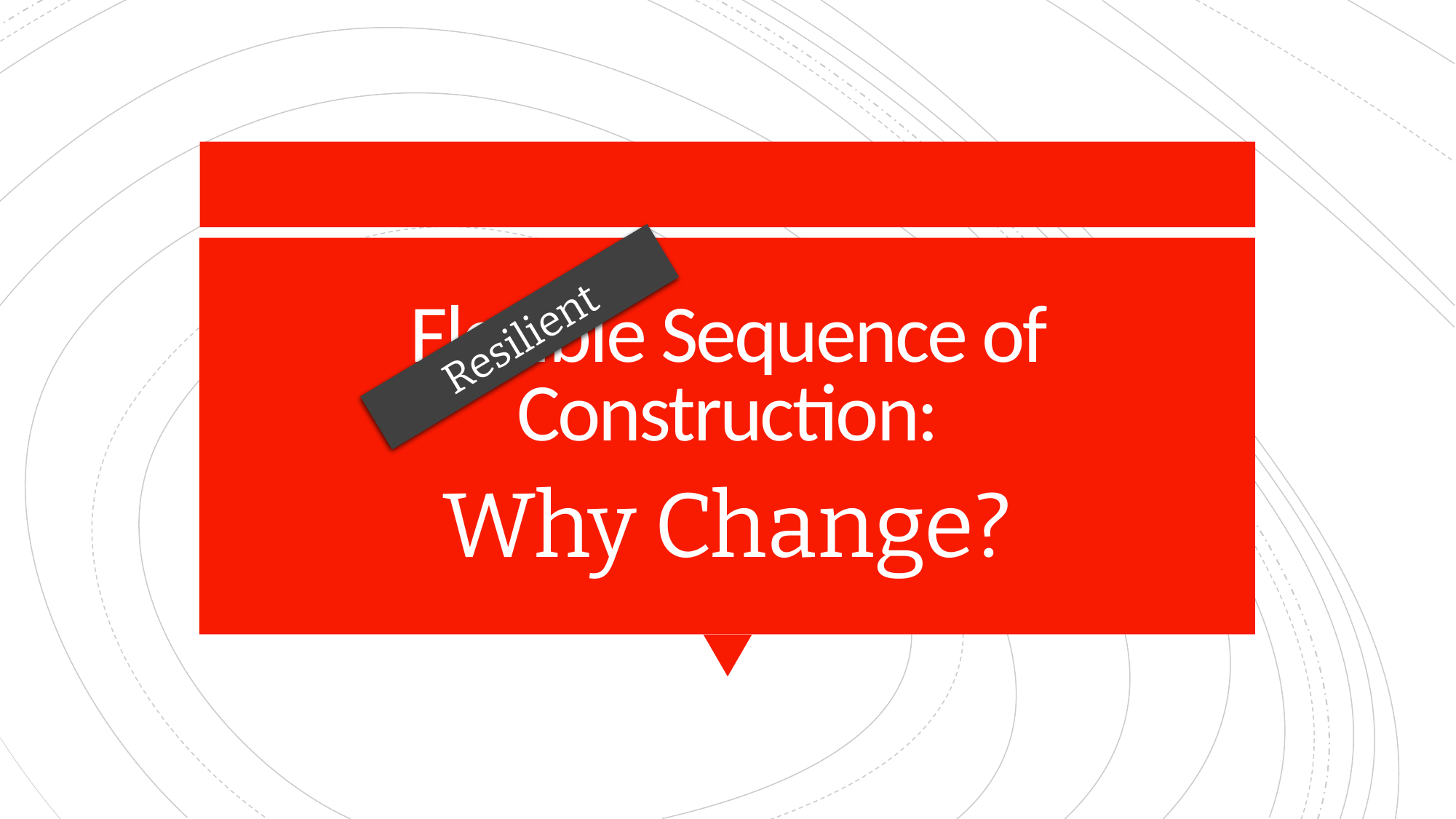

# Flexible Sequence of Construction:
Resilient
Why Change?